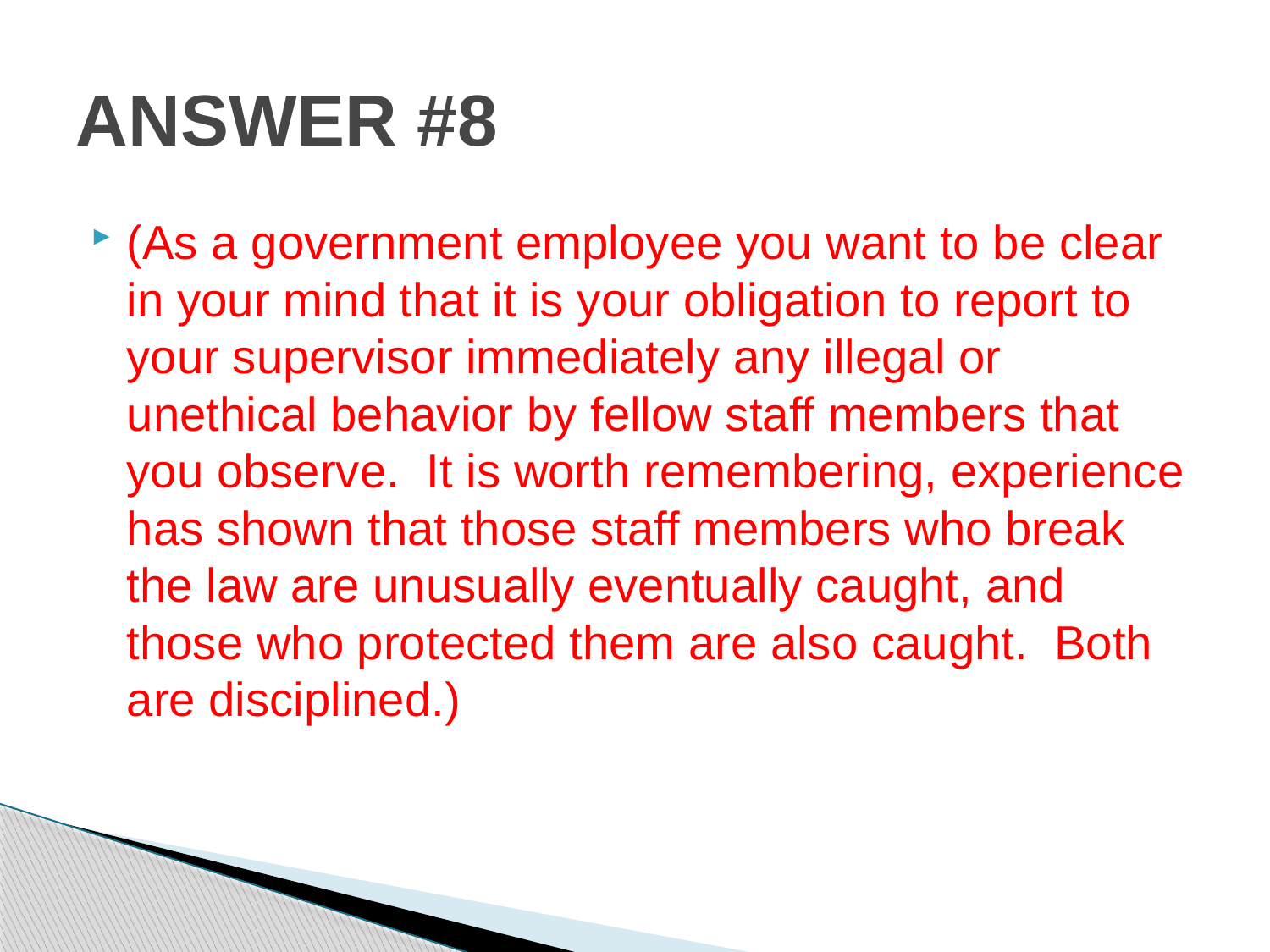

# ANSWER #8
(As a government employee you want to be clear in your mind that it is your obligation to report to your supervisor immediately any illegal or unethical behavior by fellow staff members that you observe.  It is worth remembering, experience has shown that those staff members who break the law are unusually eventually caught, and those who protected them are also caught.  Both are disciplined.)